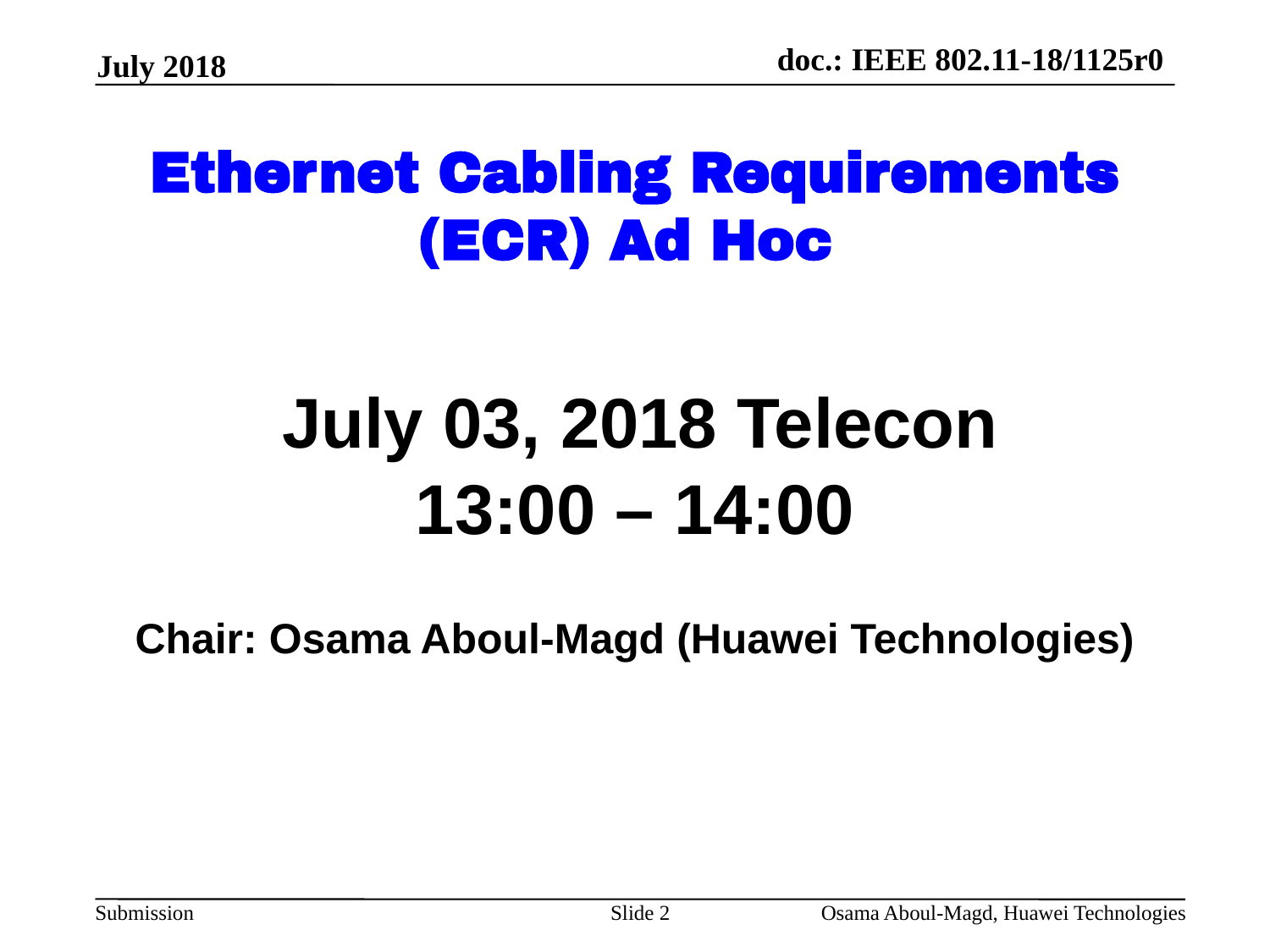

July 2018
# Ethernet Cabling Requirements (ECR) Ad Hoc
 July 03, 2018 Telecon
13:00 – 14:00

Chair: Osama Aboul-Magd (Huawei Technologies)

Slide 2
Osama Aboul-Magd, Huawei Technologies